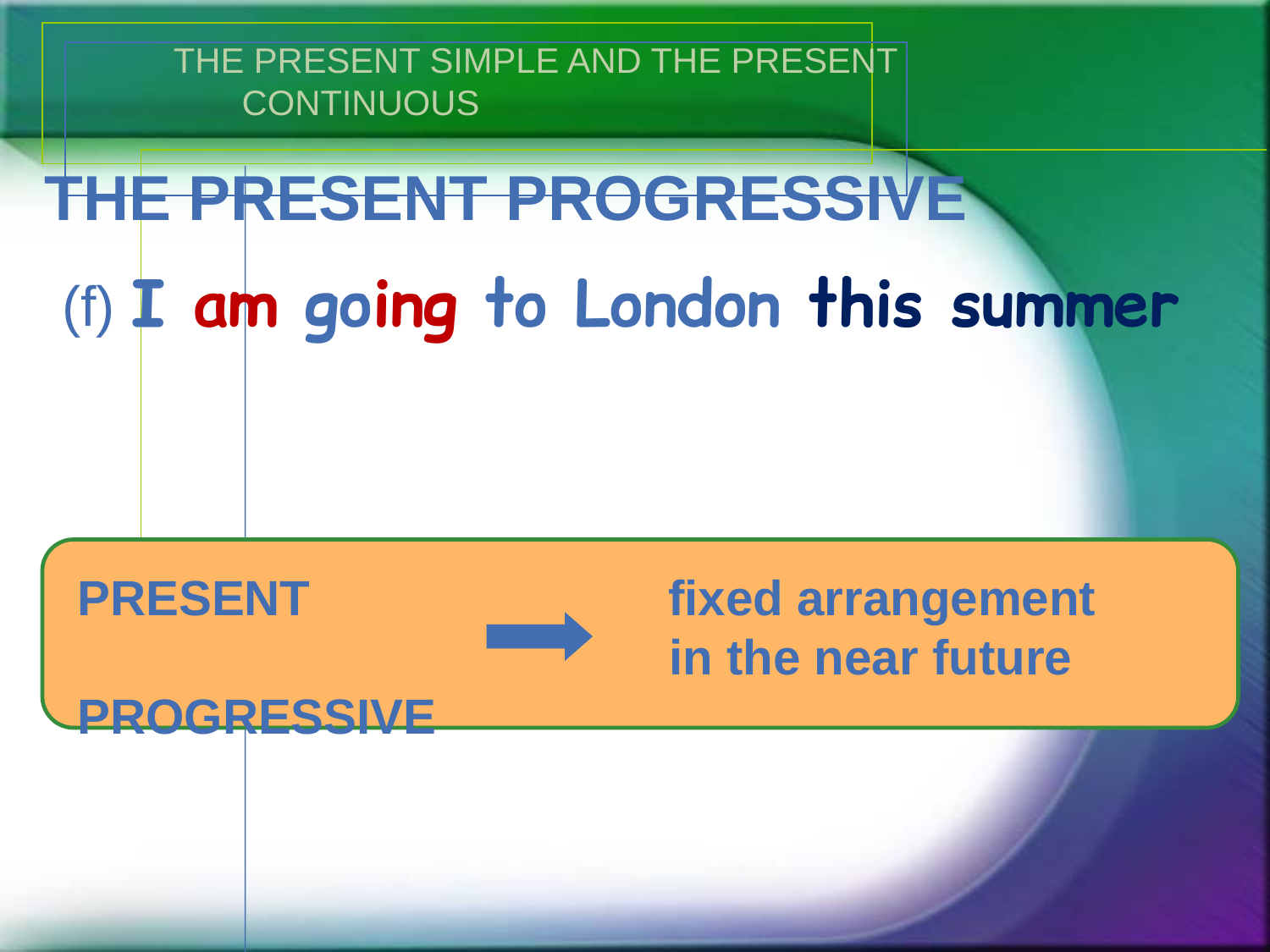

THE PRESENT SIMPLE AND THE PRESENT
       CONTINUOUS
THE PRESENT PROGRESSIVE
(f) I am going to London this summer

PRESENT 			      fixed arrangement
                                           in the near future
PROGRESSIVE